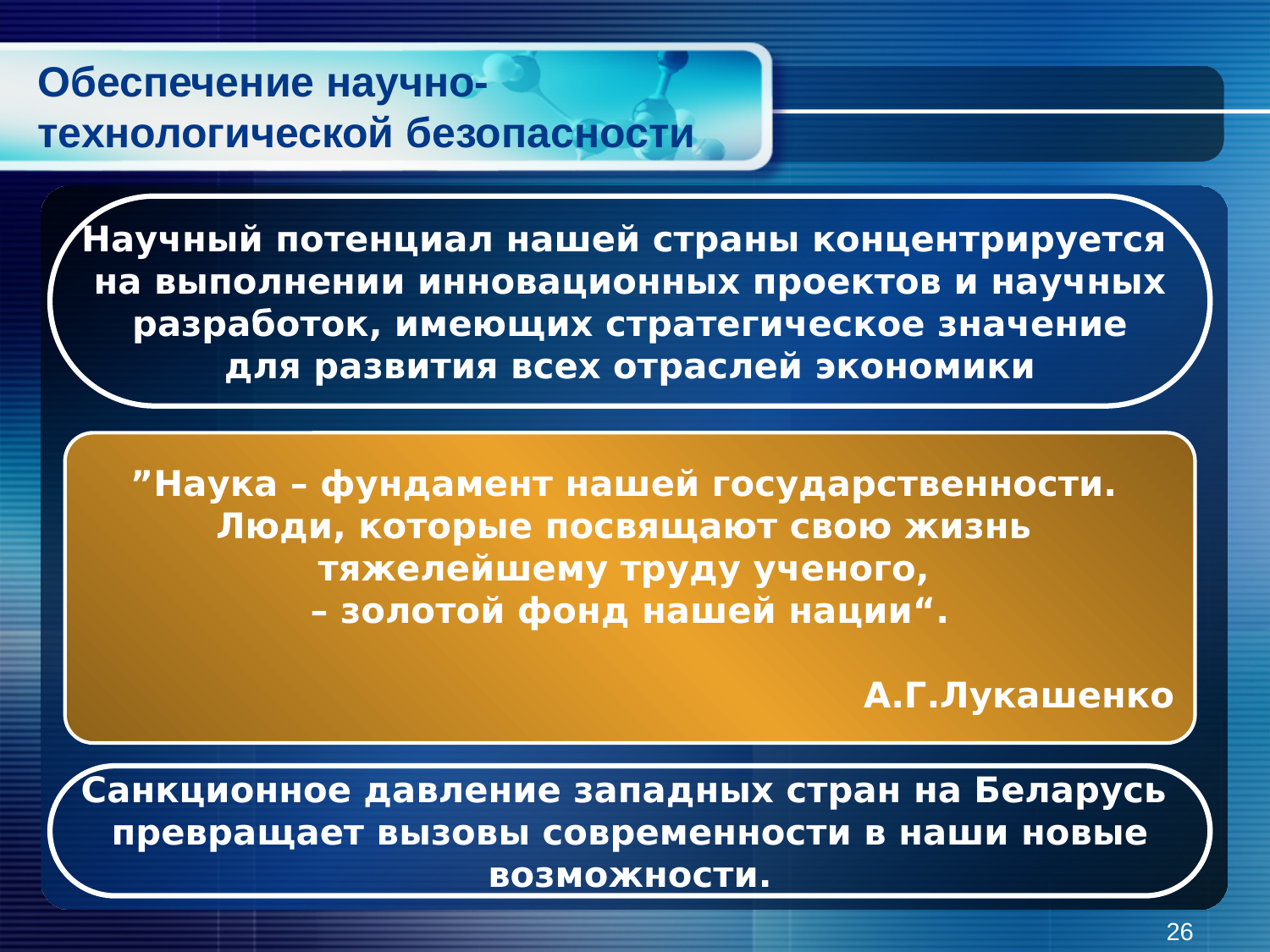

”Наука – фундамент нашей государственности.
Люди, которые посвящают свою жизнь
тяжелейшему труду ученого,
– золотой фонд нашей нации“.

А.Г.Лукашенко
# Обеспечение научно-технологической безопасности
Научный потенциал нашей страны концентрируется
на выполнении инновационных проектов и научных
 разработок, имеющих стратегическое значение
для развития всех отраслей экономики
Санкционное давление западных стран на Беларусь
превращает вызовы современности в наши новые
 возможности.
26